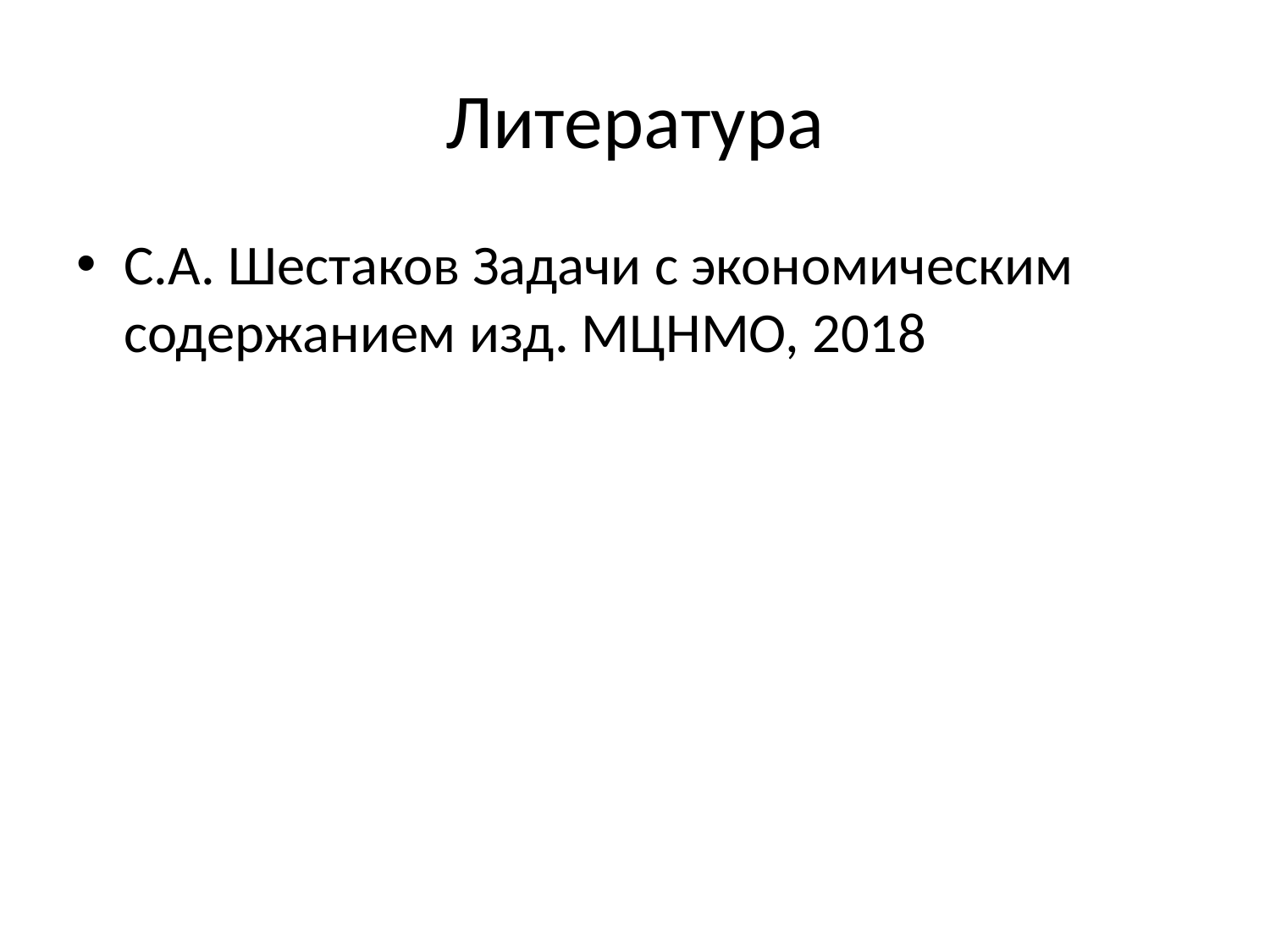

# Литература
С.А. Шестаков Задачи с экономическим содержанием изд. МЦНМО, 2018